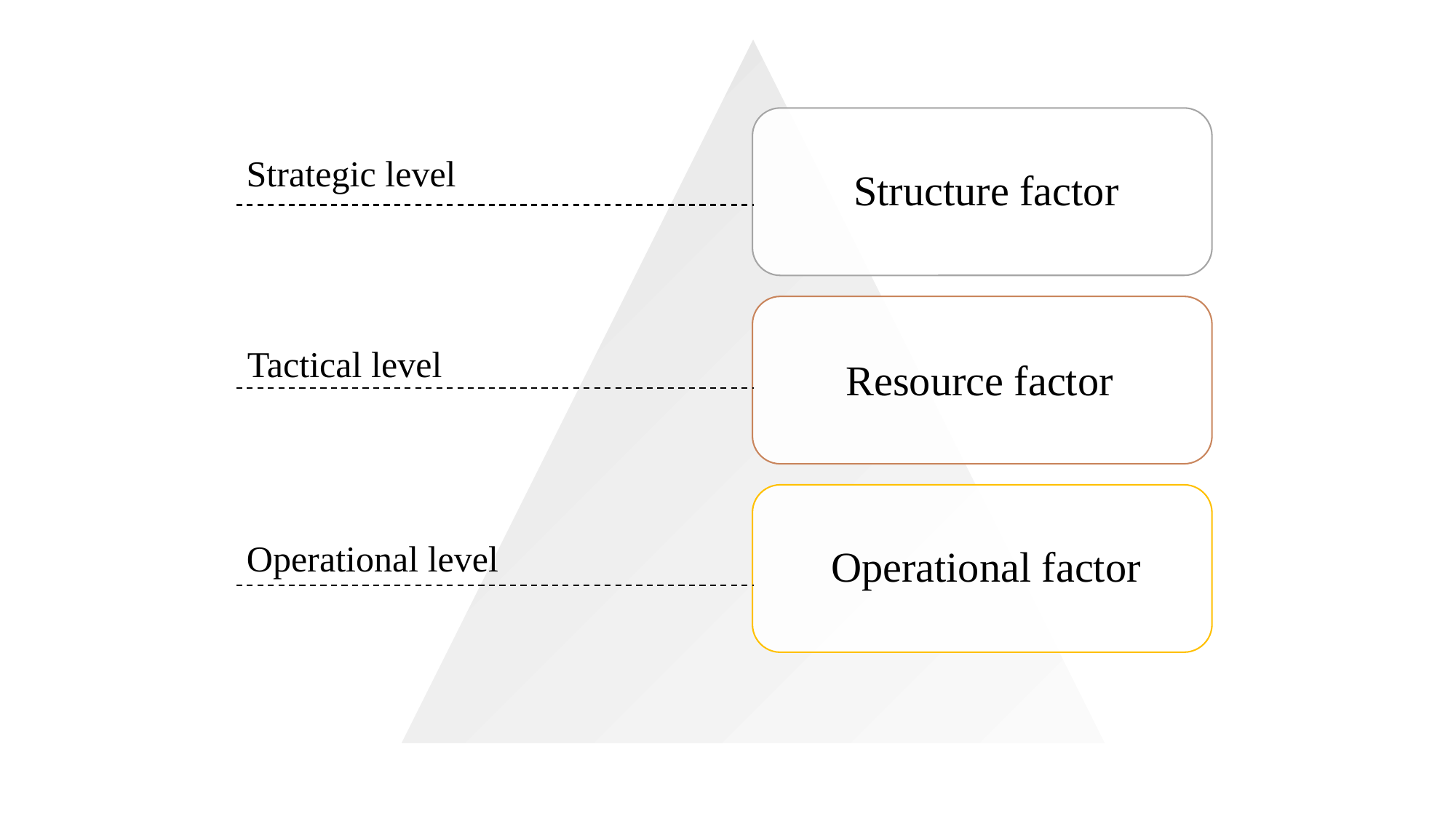

Structure factor
Resource factor
Operational factor
Strategic level
Tactical level
Operational level